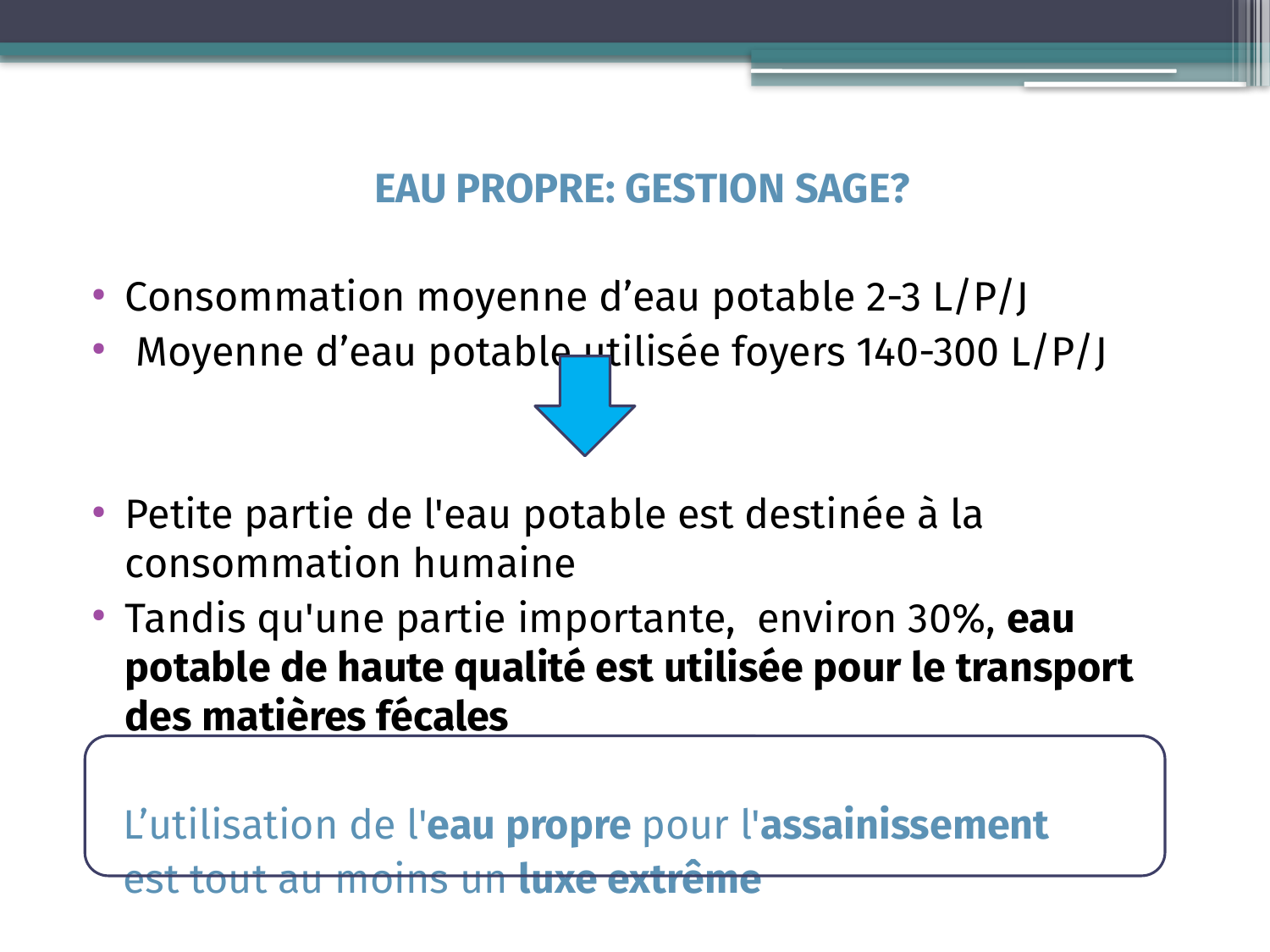

EAU PROPRE: GESTION SAGE?

Consommation moyenne d’eau potable 2-3 L/P/J
 Moyenne d’eau potable utilisée foyers 140-300 L/P/J

Petite partie de l'eau potable est destinée à la consommation humaine
Tandis qu'une partie importante,  environ 30%, eau potable de haute qualité est utilisée pour le transport des matières fécales

   L’utilisation de l'eau propre pour l'assainissement
   est tout au moins un luxe extrême